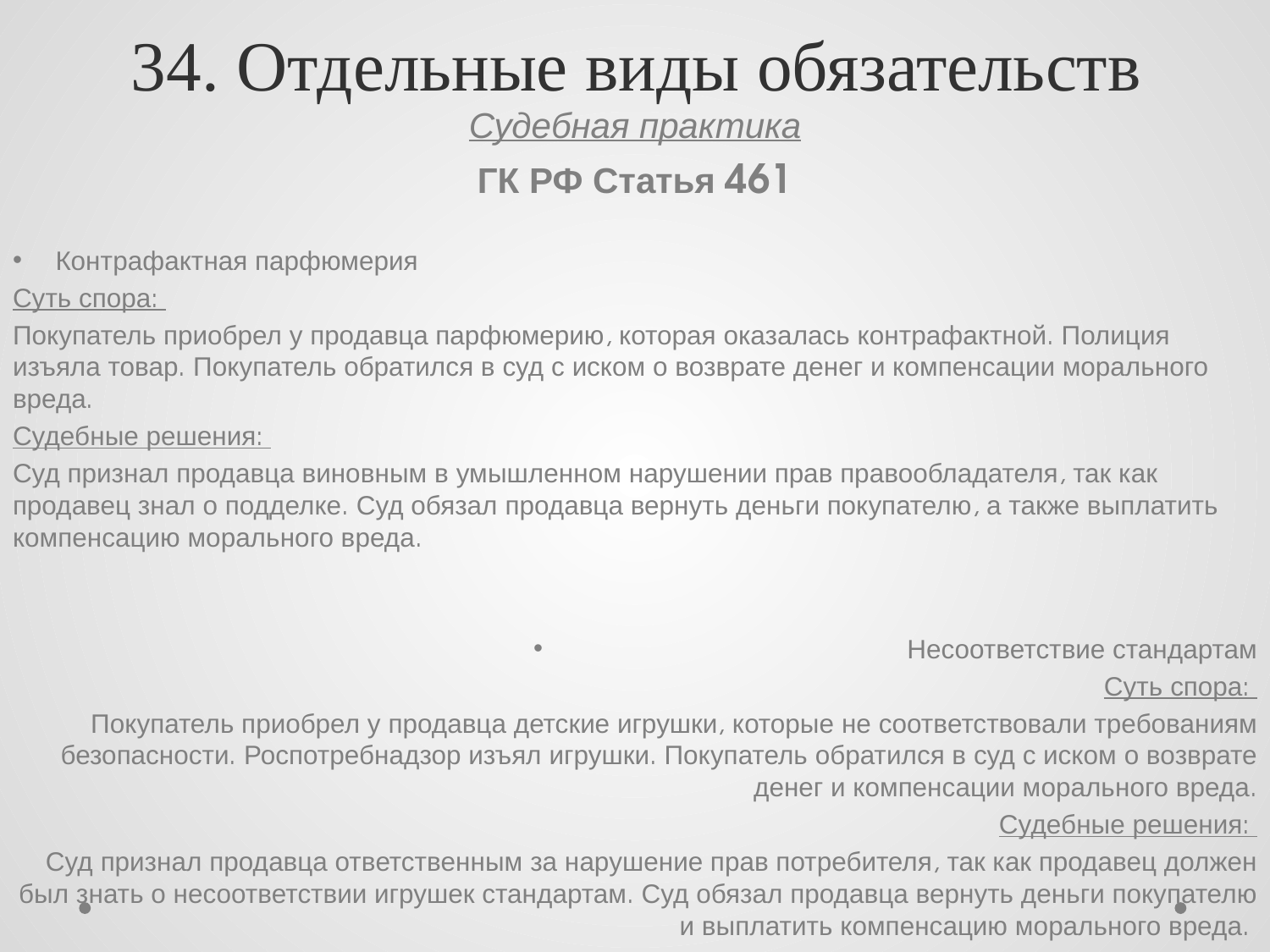

# 34. Отдельные виды обязательств
Судебная практика
ГК РФ Статья 461

Контрафактная парфюмерия
Суть спора:
Покупатель приобрел у продавца парфюмерию, которая оказалась контрафактной. Полиция изъяла товар. Покупатель обратился в суд с иском о возврате денег и компенсации морального вреда.
Судебные решения:
Суд признал продавца виновным в умышленном нарушении прав правообладателя, так как продавец знал о подделке. Суд обязал продавца вернуть деньги покупателю, а также выплатить компенсацию морального вреда.

Несоответствие стандартам
Суть спора:
Покупатель приобрел у продавца детские игрушки, которые не соответствовали требованиям безопасности. Роспотребнадзор изъял игрушки. Покупатель обратился в суд с иском о возврате денег и компенсации морального вреда.
Судебные решения:
Суд признал продавца ответственным за нарушение прав потребителя, так как продавец должен был знать о несоответствии игрушек стандартам. Суд обязал продавца вернуть деньги покупателю и выплатить компенсацию морального вреда.